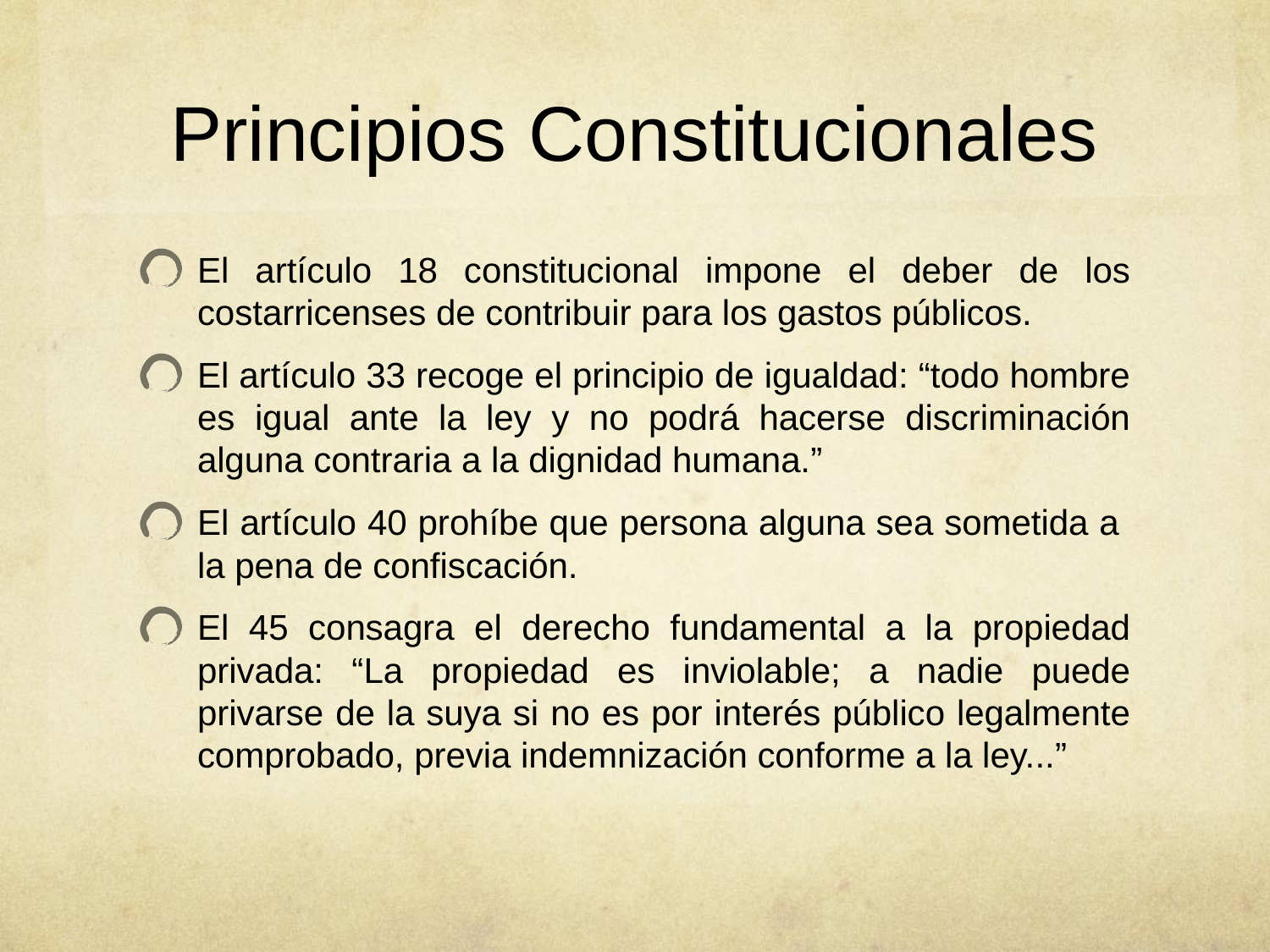

# Principios Constitucionales
El artículo 18 constitucional impone el deber de los costarricenses de contribuir para los gastos públicos.
El artículo 33 recoge el principio de igualdad: “todo hombre es igual ante la ley y no podrá hacerse discriminación alguna contraria a la dignidad humana.”
El artículo 40 prohíbe que persona alguna sea sometida a  la pena de confiscación.
El 45 consagra el derecho fundamental a la propiedad privada: “La propiedad es inviolable; a nadie puede privarse de la suya si no es por interés público legalmente comprobado, previa indemnización conforme a la ley...”